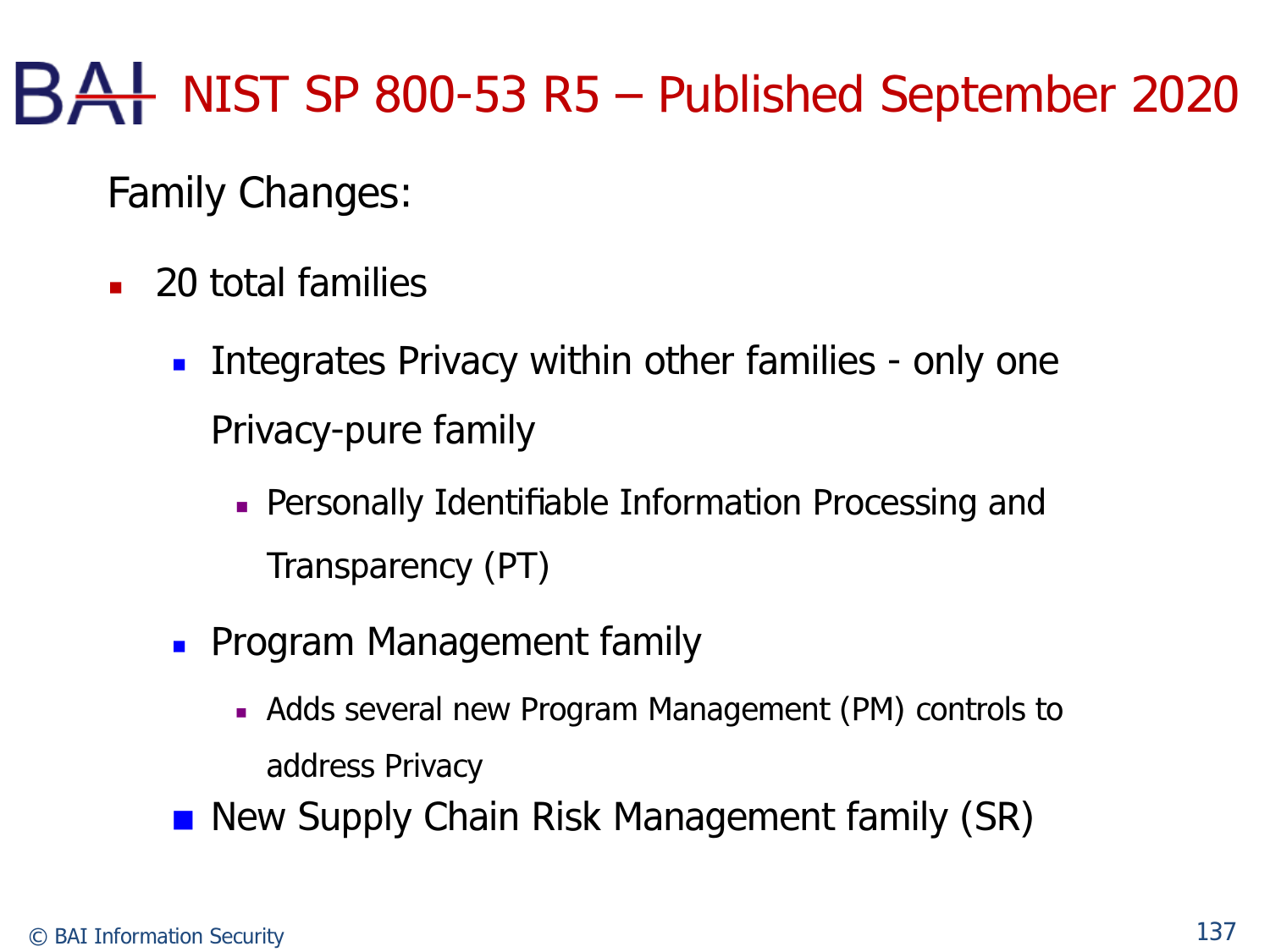

# NIST SP 800-53 R5 – Published September 2020
Family Changes:

20 total families
Integrates Privacy within other families - only one Privacy-pure family
Personally Identifiable Information Processing and Transparency (PT)
Program Management family
Adds several new Program Management (PM) controls to address Privacy
New Supply Chain Risk Management family (SR)